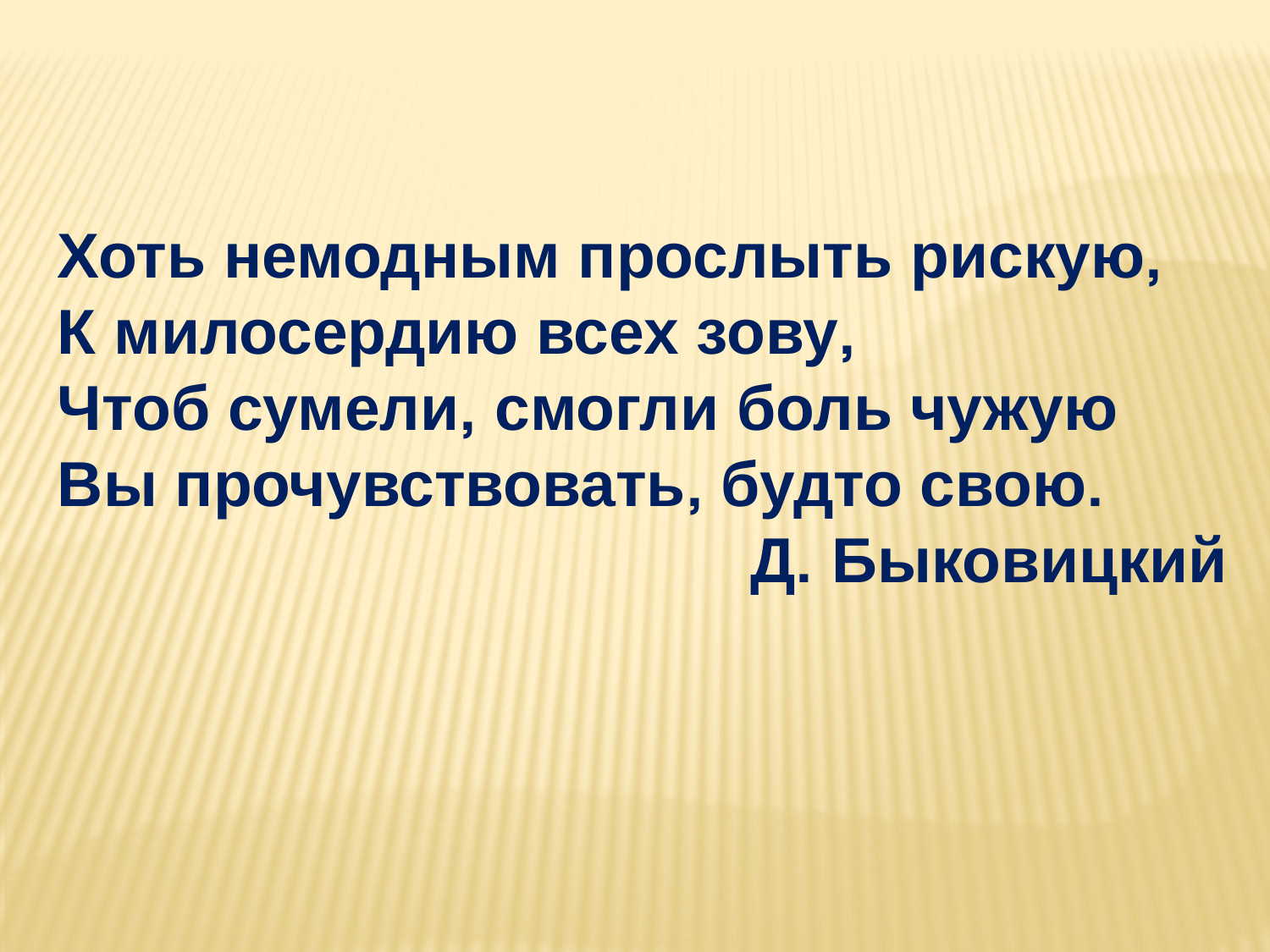

Хоть немодным прослыть рискую,
К милосердию всех зову,
Чтоб сумели, смогли боль чужую
Вы прочувствовать, будто свою.
                                       Д. Быковицкий